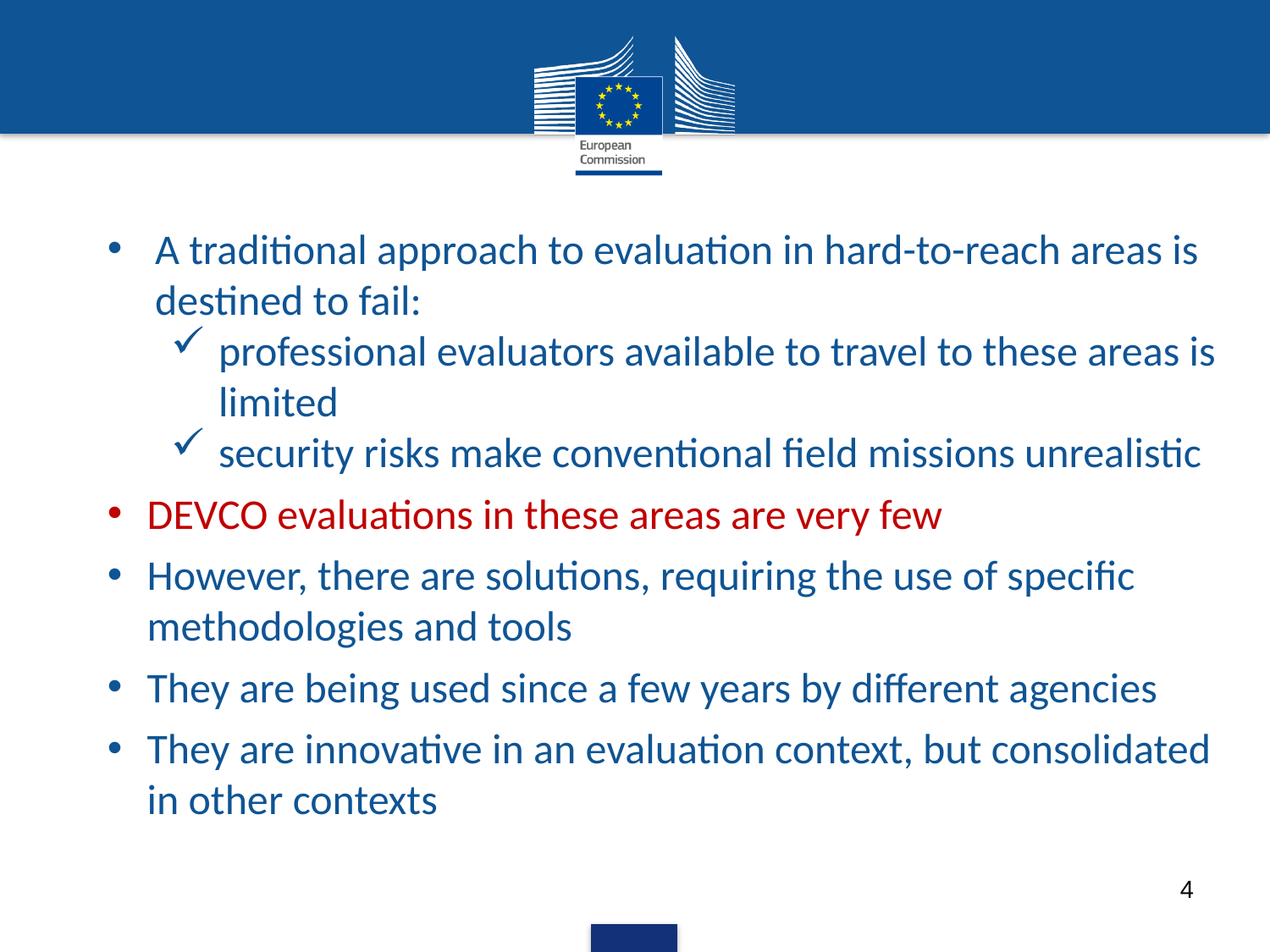

A traditional approach to evaluation in hard-to-reach areas is destined to fail:
professional evaluators available to travel to these areas is limited
security risks make conventional field missions unrealistic
DEVCO evaluations in these areas are very few
However, there are solutions, requiring the use of specific methodologies and tools
They are being used since a few years by different agencies
They are innovative in an evaluation context, but consolidated in other contexts
4